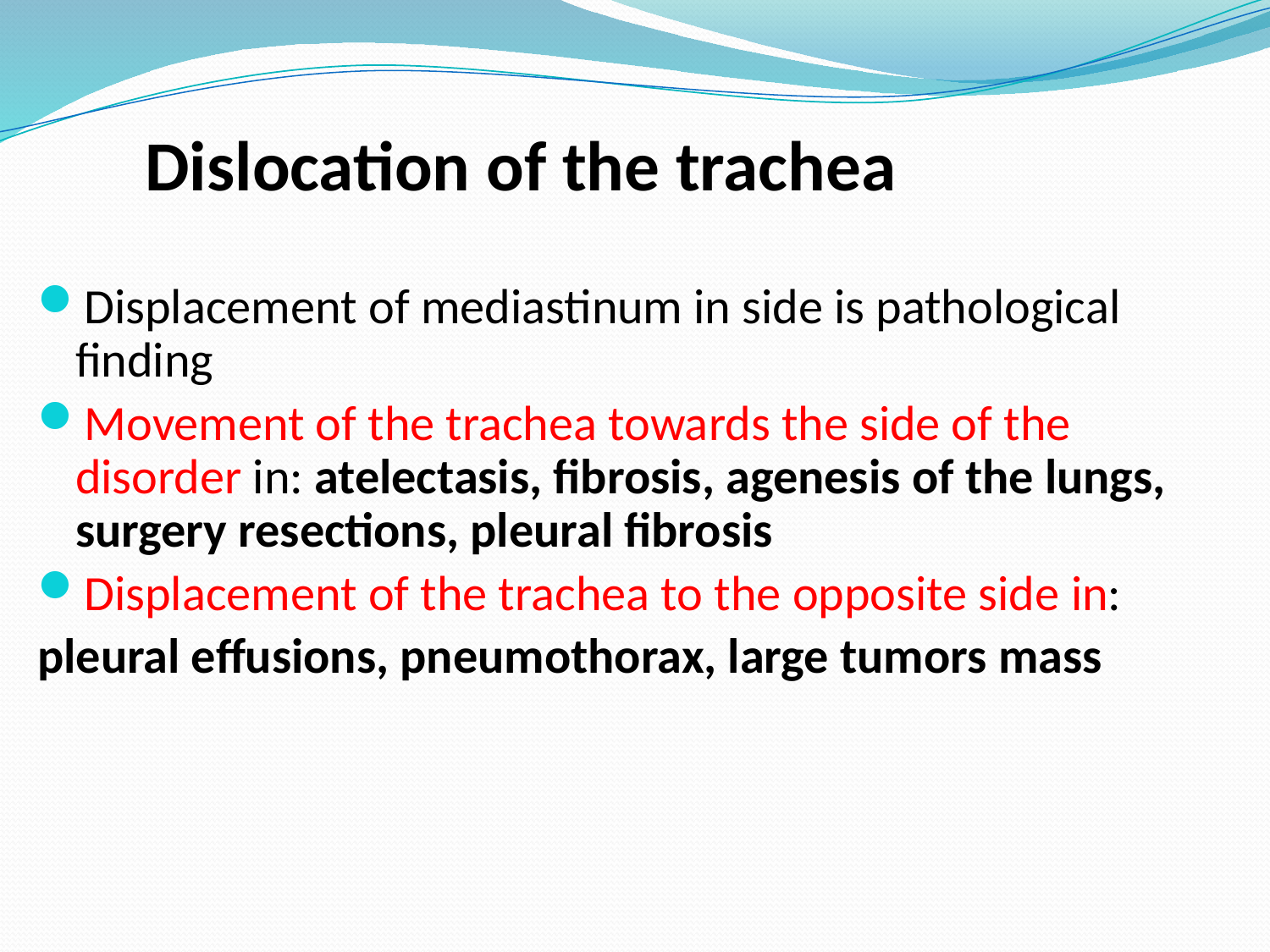

# Dislocation of the trachea
Displacement of mediastinum in side is pathological finding
Movement of the trachea towards the side of the disorder in: atelectasis, fibrosis, agenesis of the lungs, surgery resections, pleural fibrosis
Displacement of the trachea to the opposite side in:
pleural effusions, pneumothorax, large tumors mass